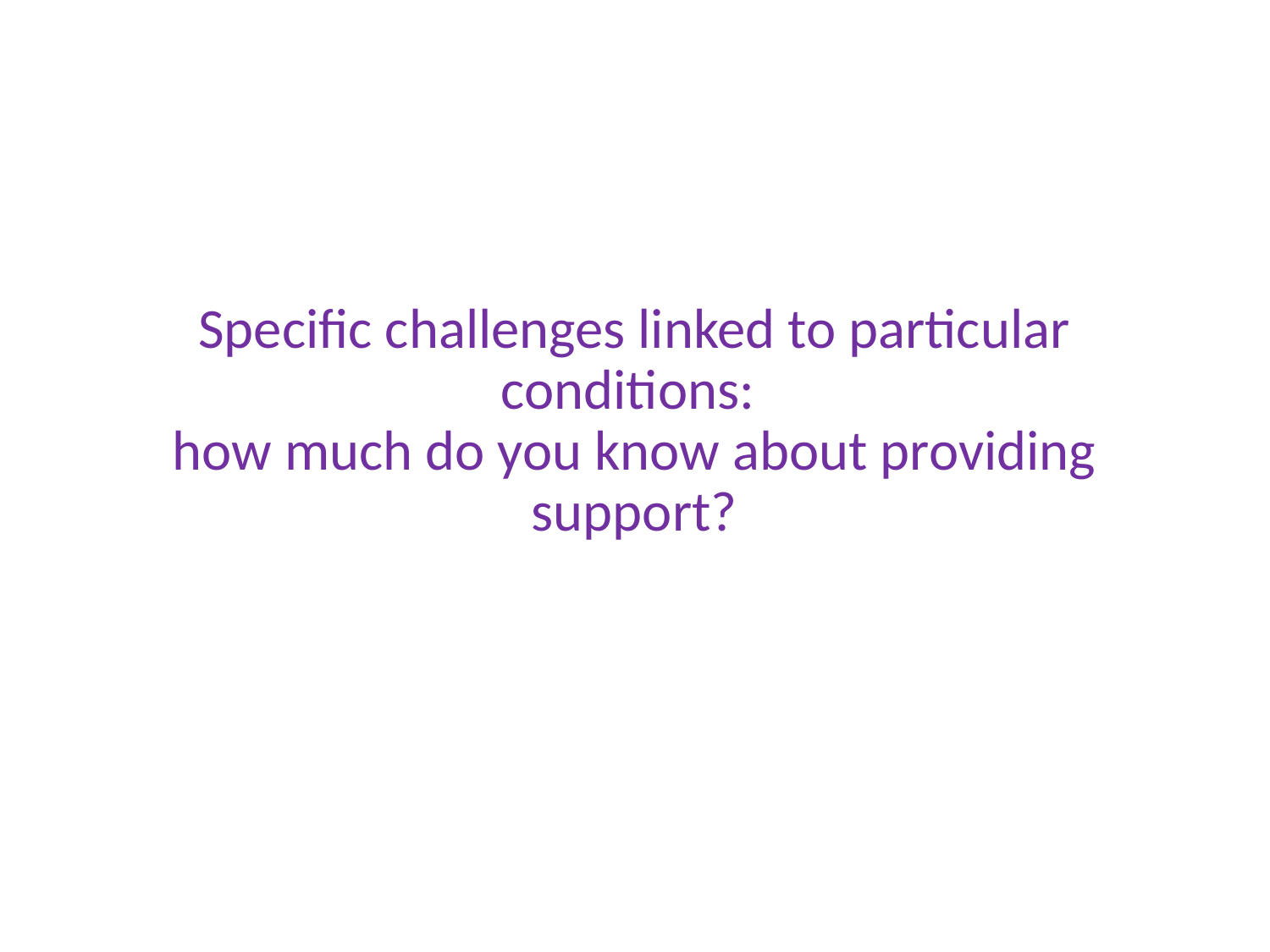

# Specific challenges linked to particular conditions: how much do you know about providing support?